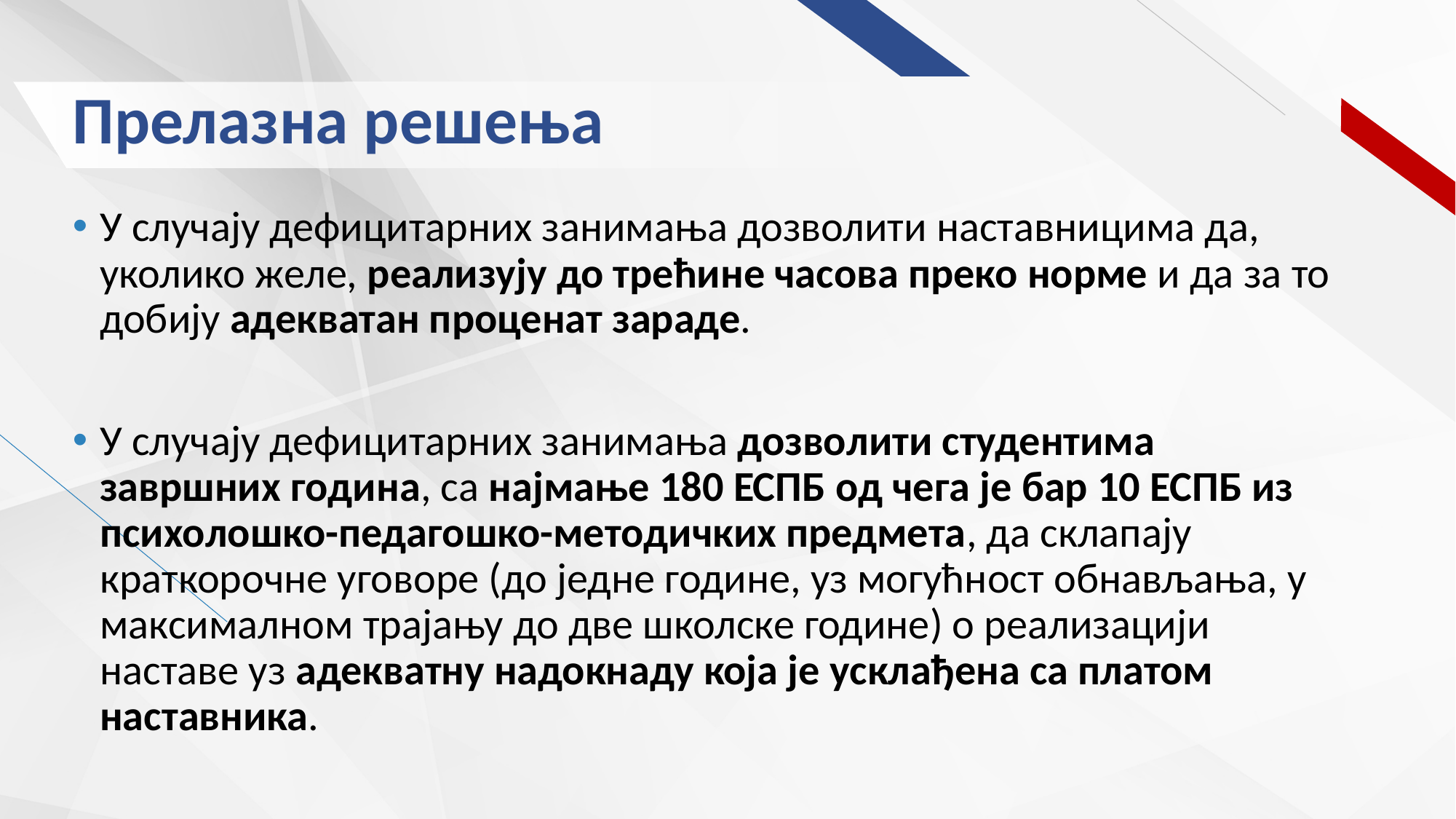

# Прелазна решења
У случају дефицитарних занимања дозволити наставницима да, уколико желе, реализују до трећине часова преко норме и да за то добију адекватан проценат зараде.

У случају дефицитарних занимања дозволити студентима завршних година, са најмање 180 ЕСПБ од чега је бар 10 ЕСПБ из психолошко-педагошко-методичких предмета, да склапају краткорочне уговоре (до једне године, уз могућност обнављања, у максималном трајању до две школске године) о реализацији наставе уз адекватну надокнаду која је усклађена са платом наставника.